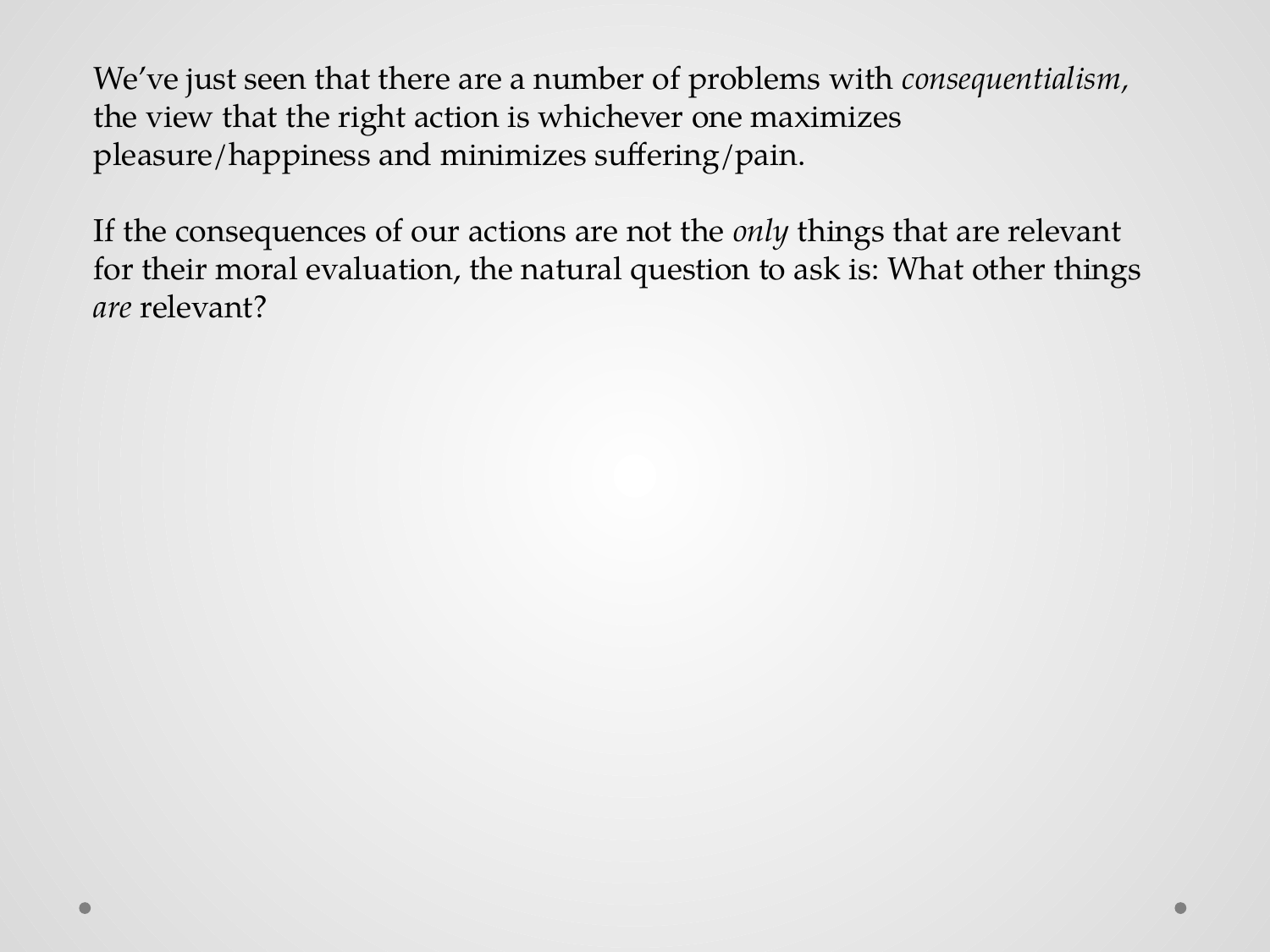

We’ve just seen that there are a number of problems with consequentialism, the view that the right action is whichever one maximizes pleasure/happiness and minimizes suffering/pain.

If the consequences of our actions are not the only things that are relevant for their moral evaluation, the natural question to ask is: What other things are relevant?